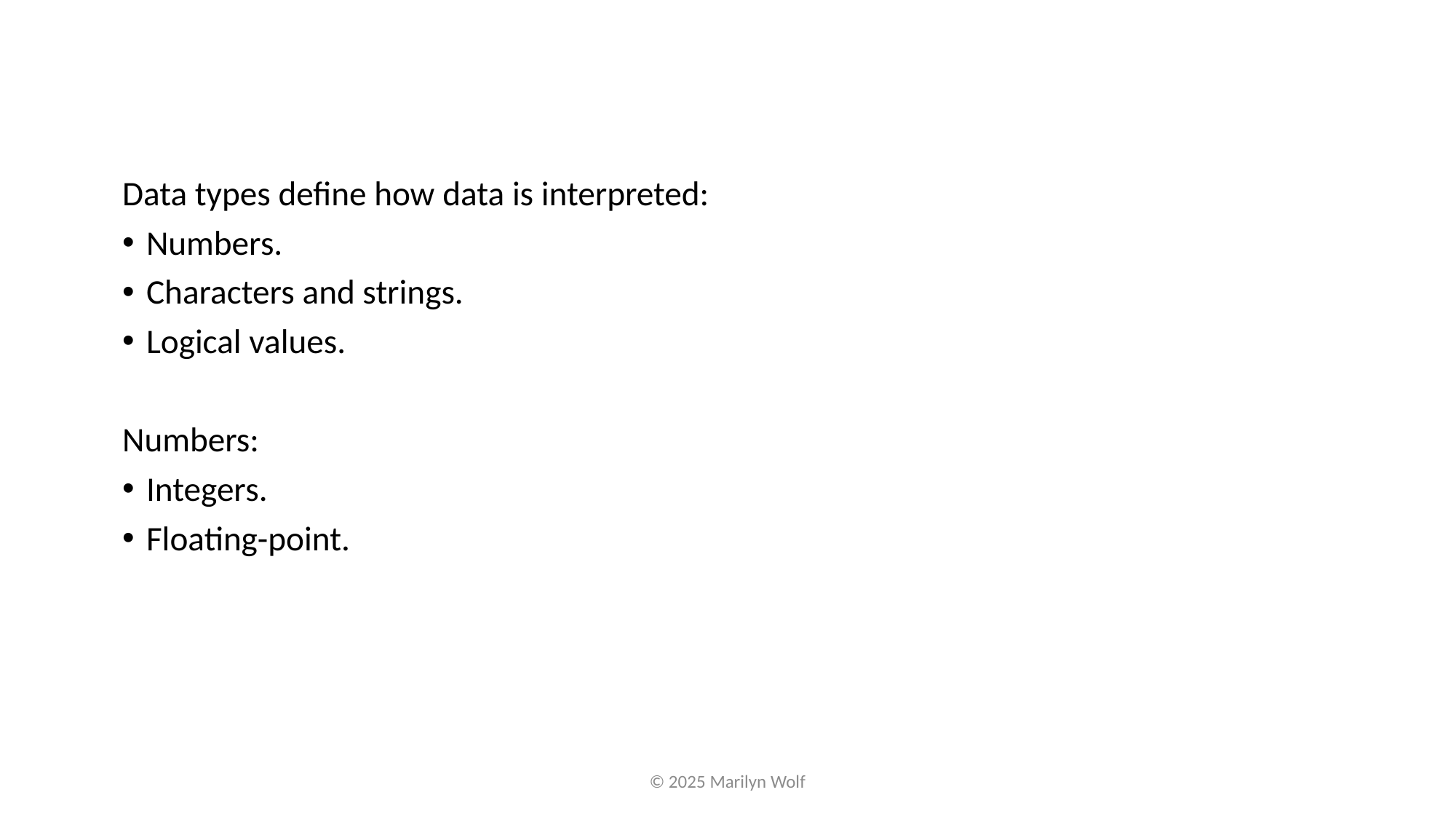

Data types define how data is interpreted:
Numbers.
Characters and strings.
Logical values.

Numbers:
Integers.
Floating-point.
© 2025 Marilyn Wolf